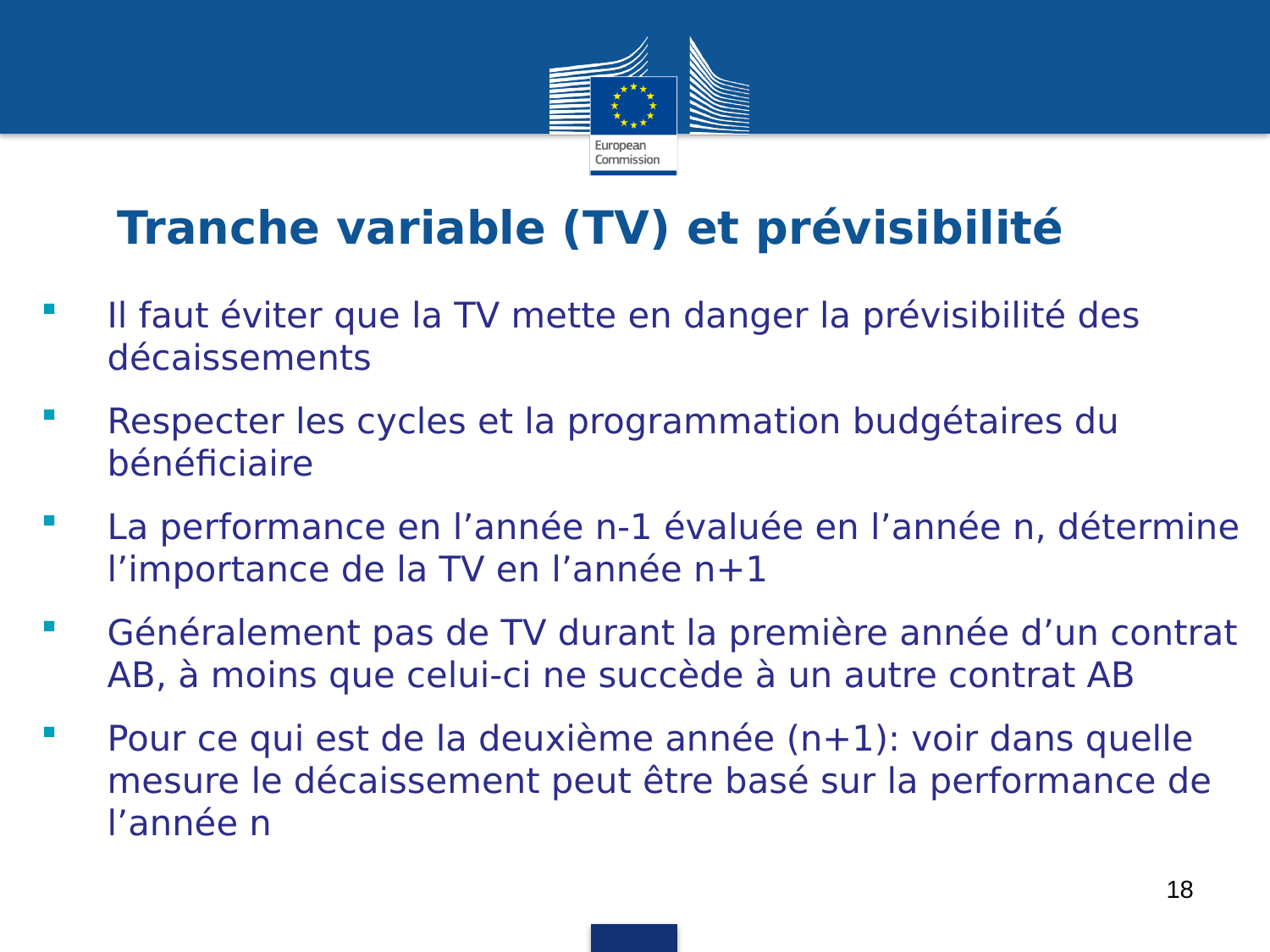

# Tranche variable (TV) et prévisibilité
Il faut éviter que la TV mette en danger la prévisibilité des décaissements
Respecter les cycles et la programmation budgétaires du bénéficiaire
La performance en l’année n-1 évaluée en l’année n, détermine l’importance de la TV en l’année n+1
Généralement pas de TV durant la première année d’un contrat AB, à moins que celui-ci ne succède à un autre contrat AB
Pour ce qui est de la deuxième année (n+1): voir dans quelle mesure le décaissement peut être basé sur la performance de l’année n

18